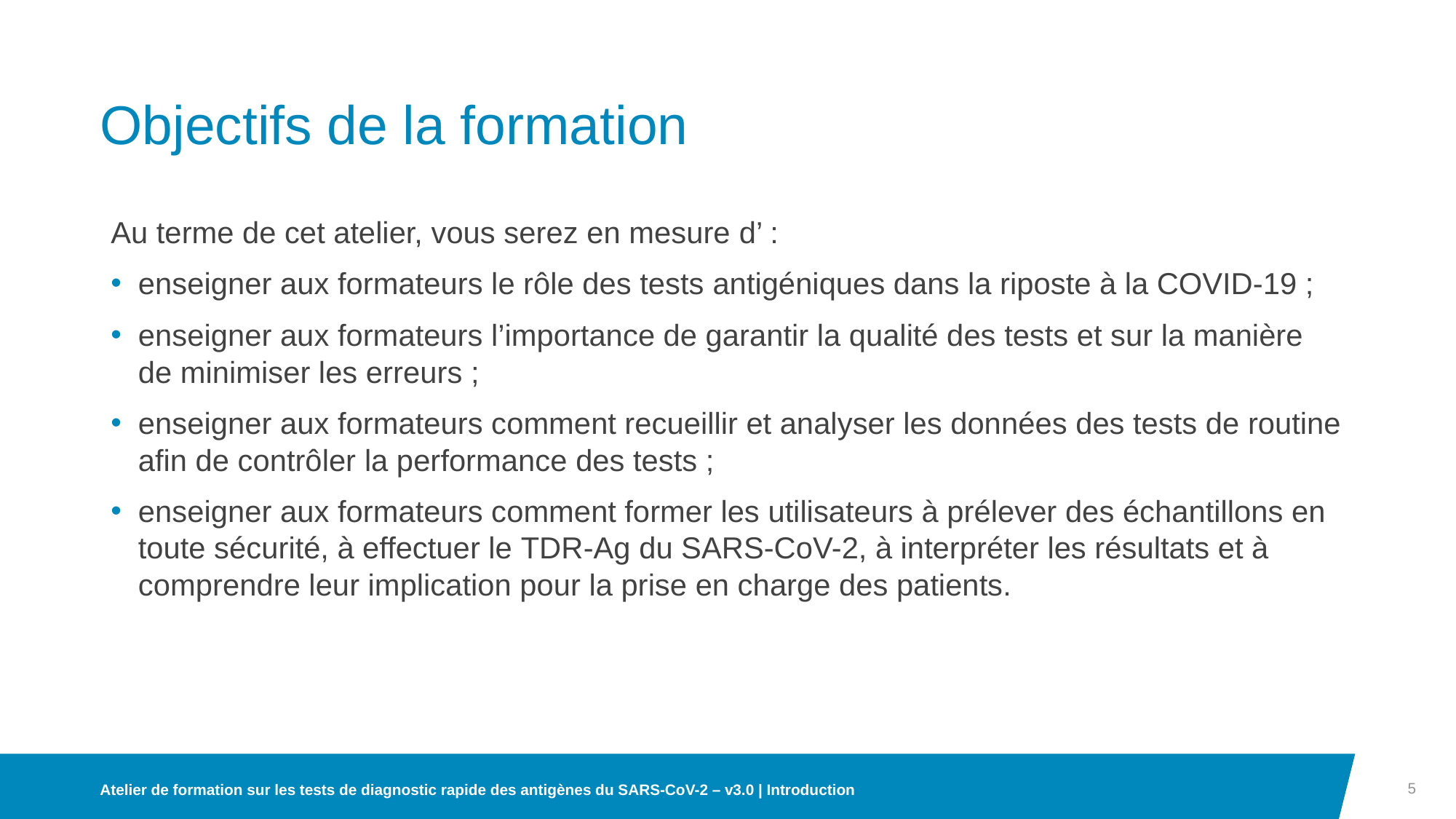

# Objectifs de la formation
Au terme de cet atelier, vous serez en mesure d’ :
enseigner aux formateurs le rôle des tests antigéniques dans la riposte à la COVID-19 ;
enseigner aux formateurs l’importance de garantir la qualité des tests et sur la manière de minimiser les erreurs ;
enseigner aux formateurs comment recueillir et analyser les données des tests de routine afin de contrôler la performance des tests ;
enseigner aux formateurs comment former les utilisateurs à prélever des échantillons en toute sécurité, à effectuer le TDR-Ag du SARS-CoV-2, à interpréter les résultats et à comprendre leur implication pour la prise en charge des patients.

5
Atelier de formation sur les tests de diagnostic rapide des antigènes du SARS-CoV-2 – v3.0 | Introduction